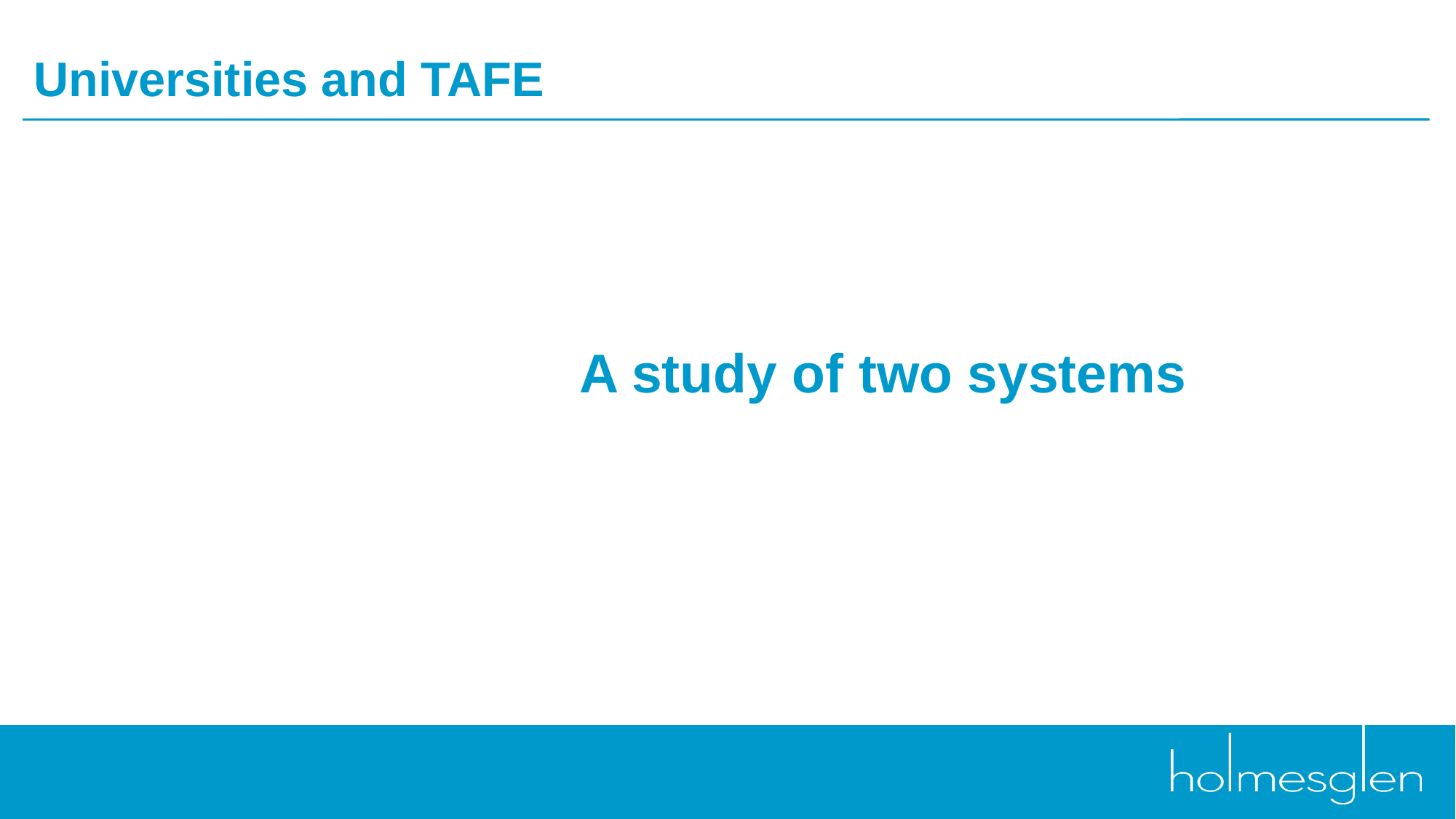

# Universities and TAFE

					A study of two systems